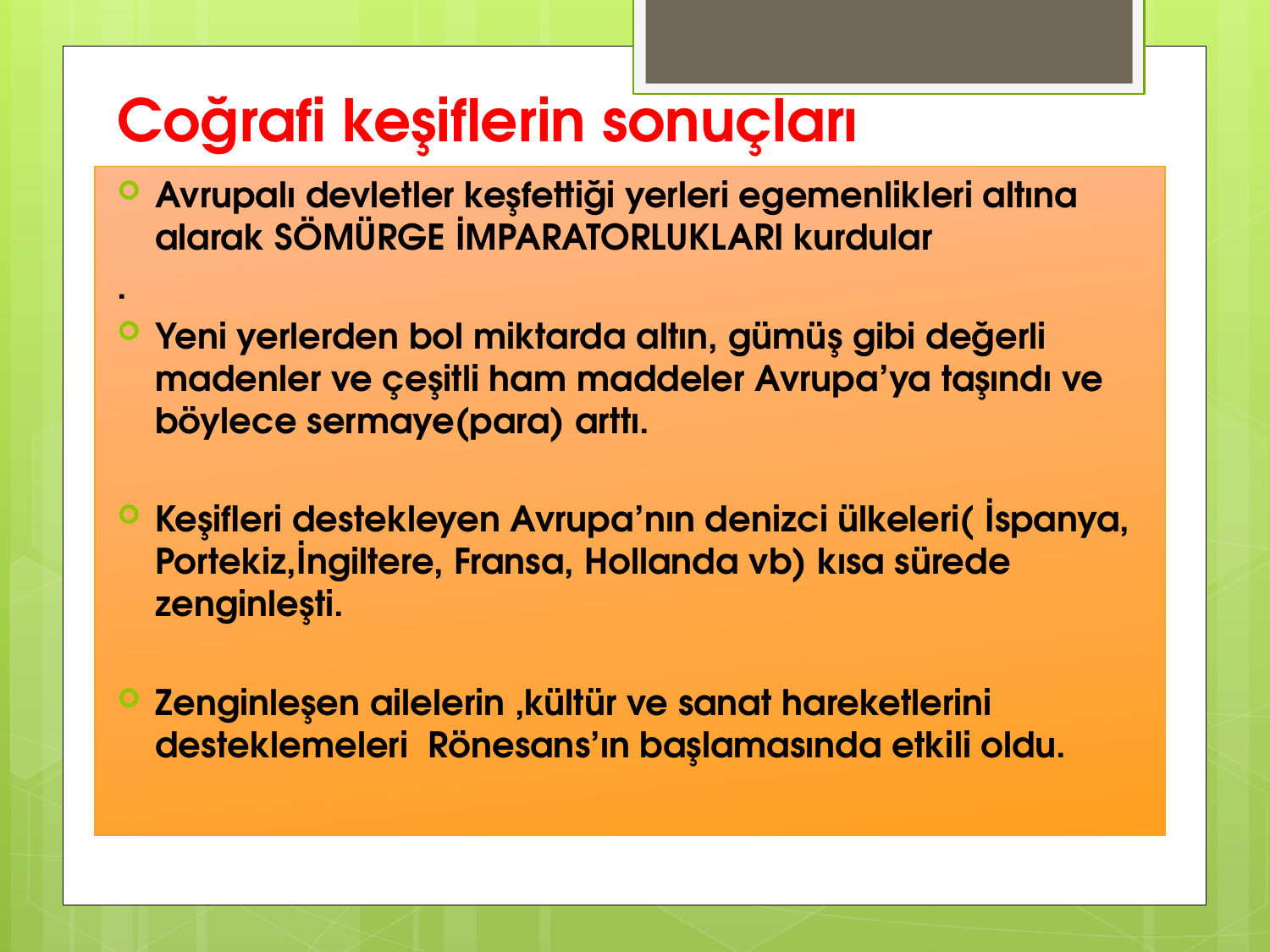

# Coğrafi keşiflerin sonuçları
Avrupalı devletler keşfettiği yerleri egemenlikleri altına alarak SÖMÜRGE İMPARATORLUKLARI kurdular
.
Yeni yerlerden bol miktarda altın, gümüş gibi değerli madenler ve çeşitli ham maddeler Avrupa’ya taşındı ve böylece sermaye(para) arttı.

Keşifleri destekleyen Avrupa’nın denizci ülkeleri( İspanya, Portekiz,İngiltere, Fransa, Hollanda vb) kısa sürede zenginleşti.

Zenginleşen ailelerin ,kültür ve sanat hareketlerini desteklemeleri  Rönesans’ın başlamasında etkili oldu.